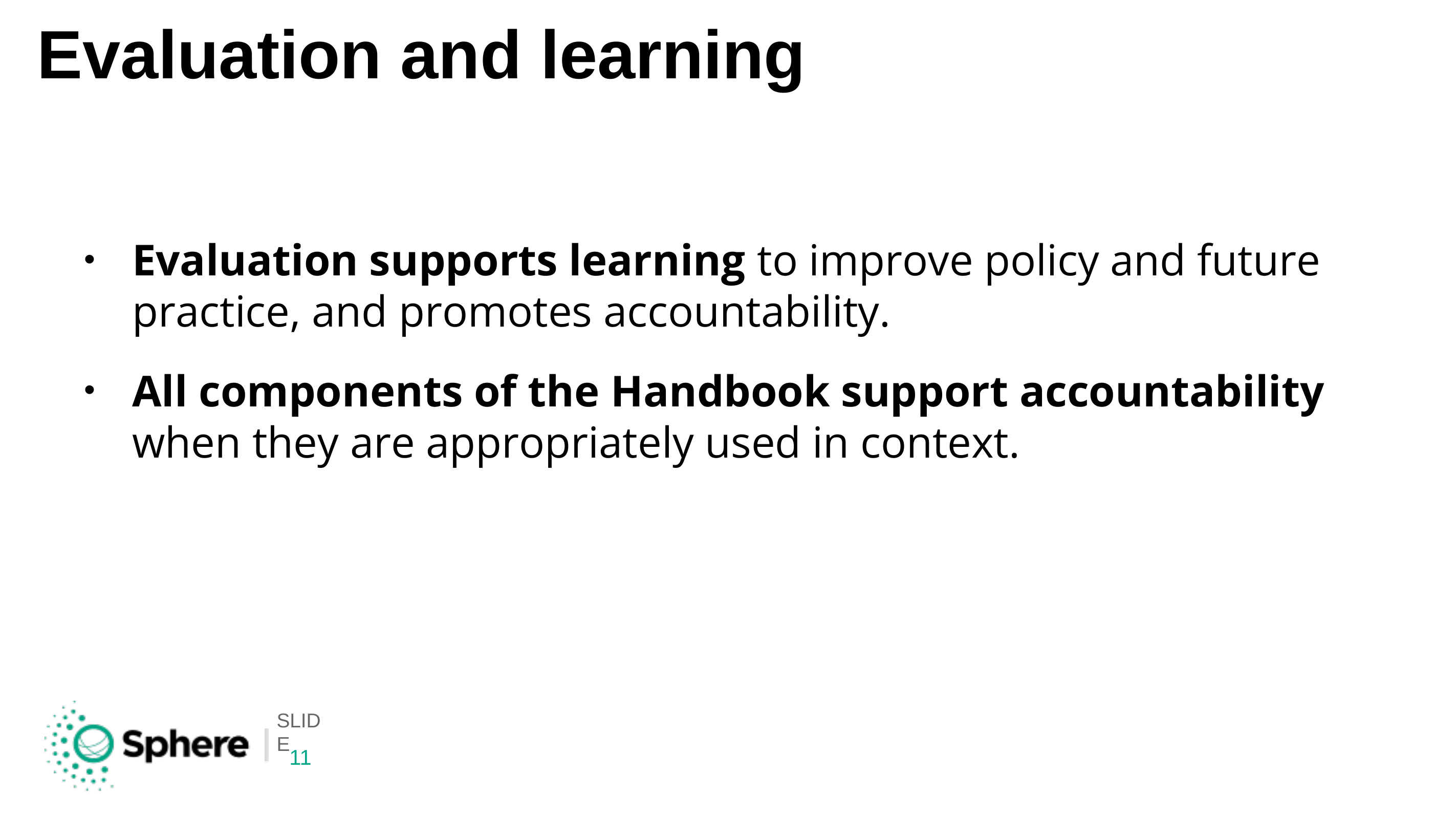

# Evaluation and learning
Evaluation supports learning to improve policy and future practice, and promotes accountability.
All components of the Handbook support accountability when they are appropriately used in context.
11